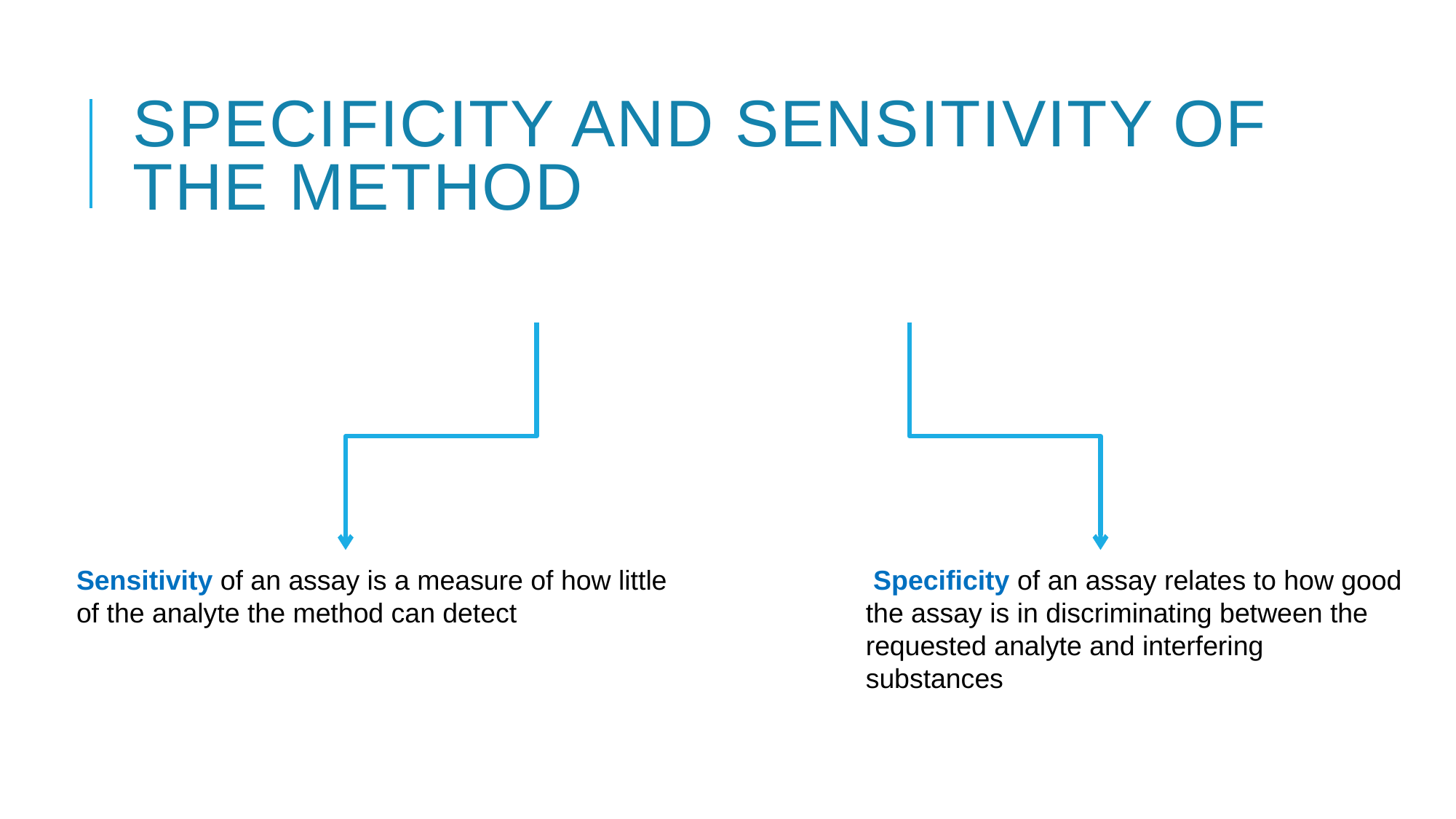

# Specificity and Sensitivity of the method
Sensitivity of an assay is a measure of how little of the analyte the method can detect
 Specificity of an assay relates to how good the assay is in discriminating between the requested analyte and interfering substances